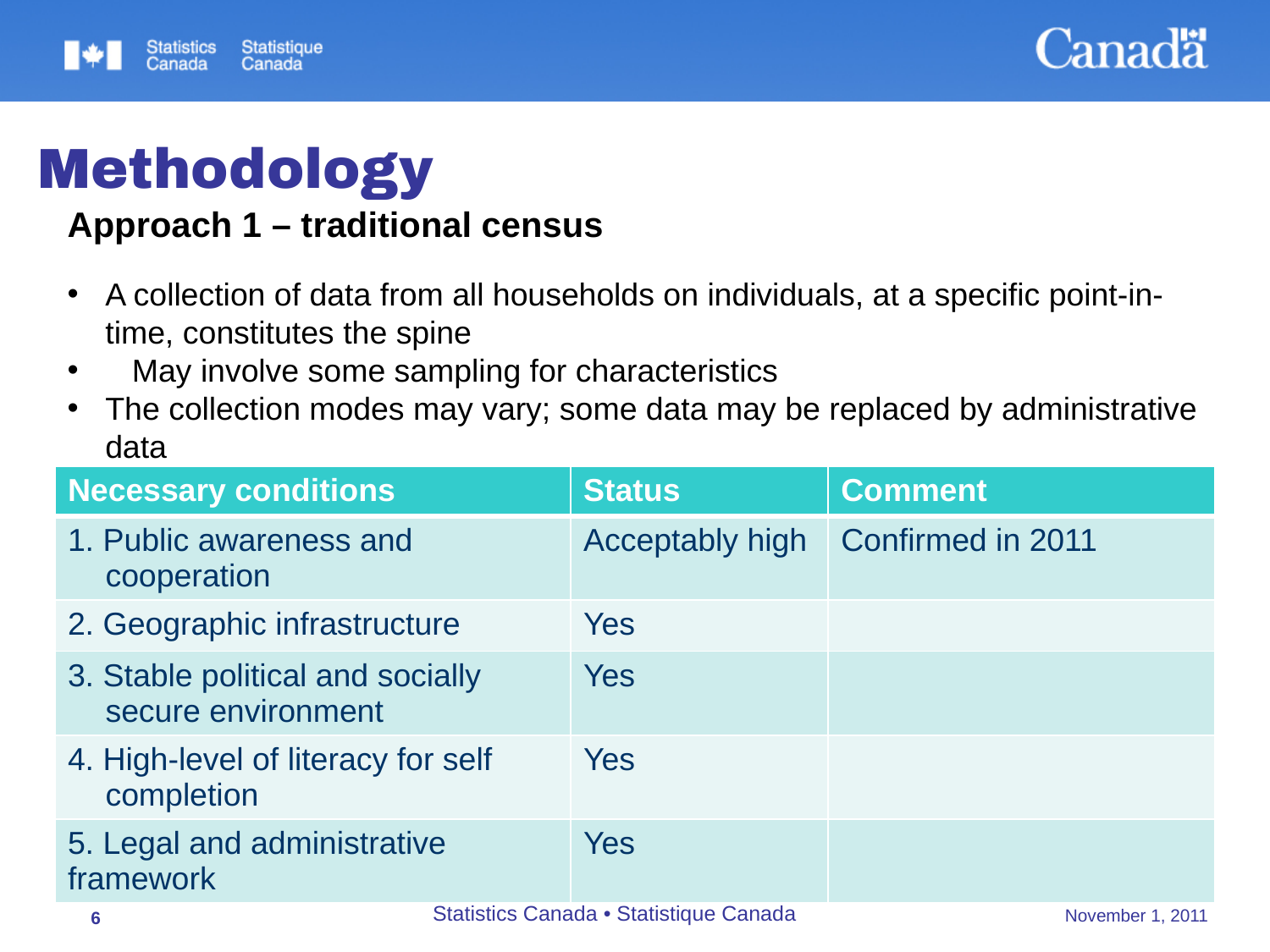

# Methodology
Approach 1 – traditional census

A collection of data from all households on individuals, at a specific point-in-time, constitutes the spine
   May involve some sampling for characteristics
The collection modes may vary; some data may be replaced by administrative   data
| Necessary conditions | Status | Comment |
| --- | --- | --- |
| 1. Public awareness and cooperation | Acceptably high | Confirmed in 2011 |
| 2. Geographic infrastructure | Yes |  |
| 3. Stable political and socially secure environment | Yes |  |
| 4. High-level of literacy for self completion | Yes |  |
| 5. Legal and administrative framework | Yes |  |
Statistics Canada • Statistique Canada
November 1, 2011
6